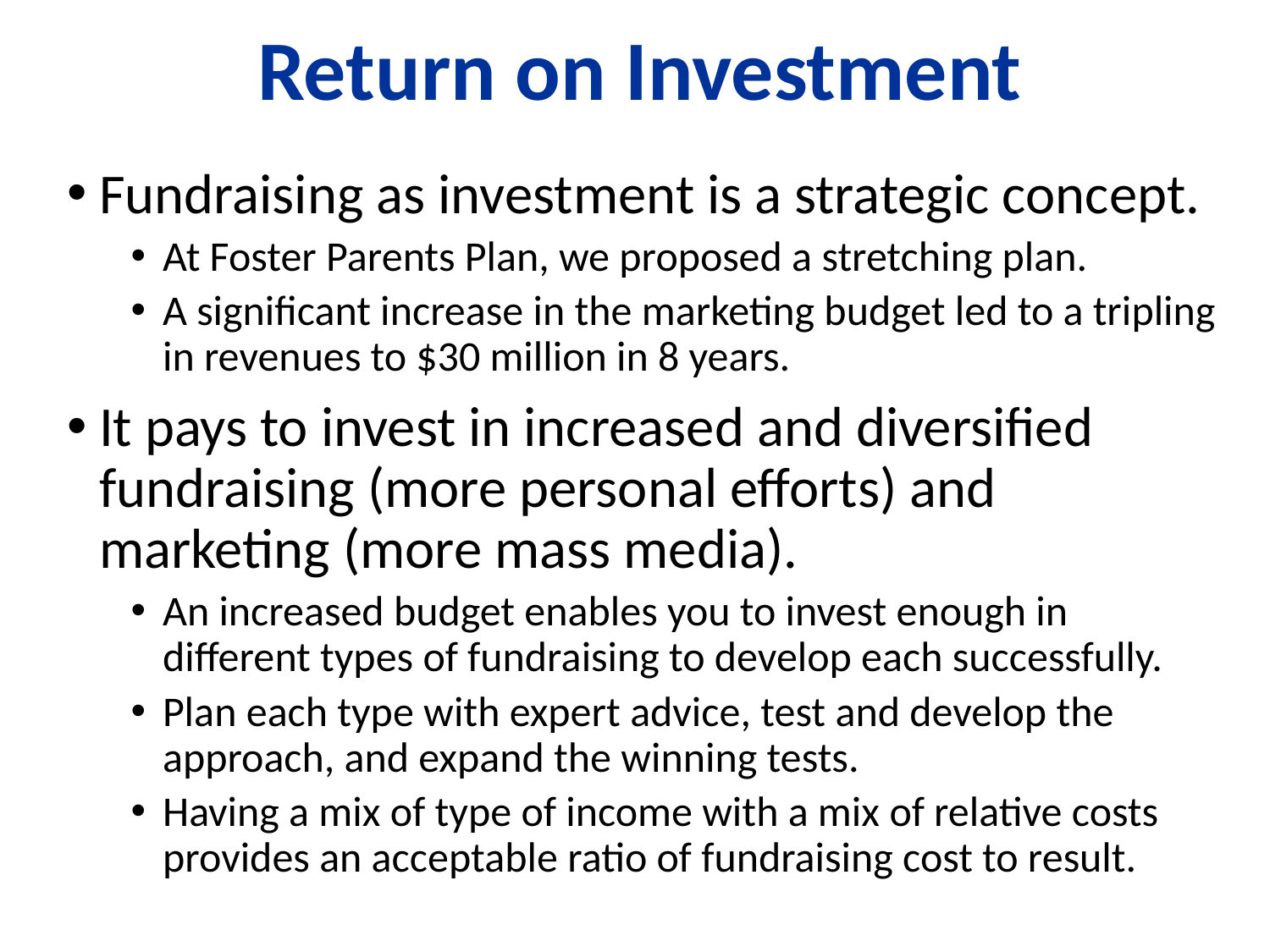

# Return on Investment
Fundraising as investment is a strategic concept.
At Foster Parents Plan, we proposed a stretching plan.
A significant increase in the marketing budget led to a tripling in revenues to $30 million in 8 years.
It pays to invest in increased and diversified fundraising (more personal efforts) and marketing (more mass media).
An increased budget enables you to invest enough in different types of fundraising to develop each successfully.
Plan each type with expert advice, test and develop the approach, and expand the winning tests.
Having a mix of type of income with a mix of relative costs provides an acceptable ratio of fundraising cost to result.